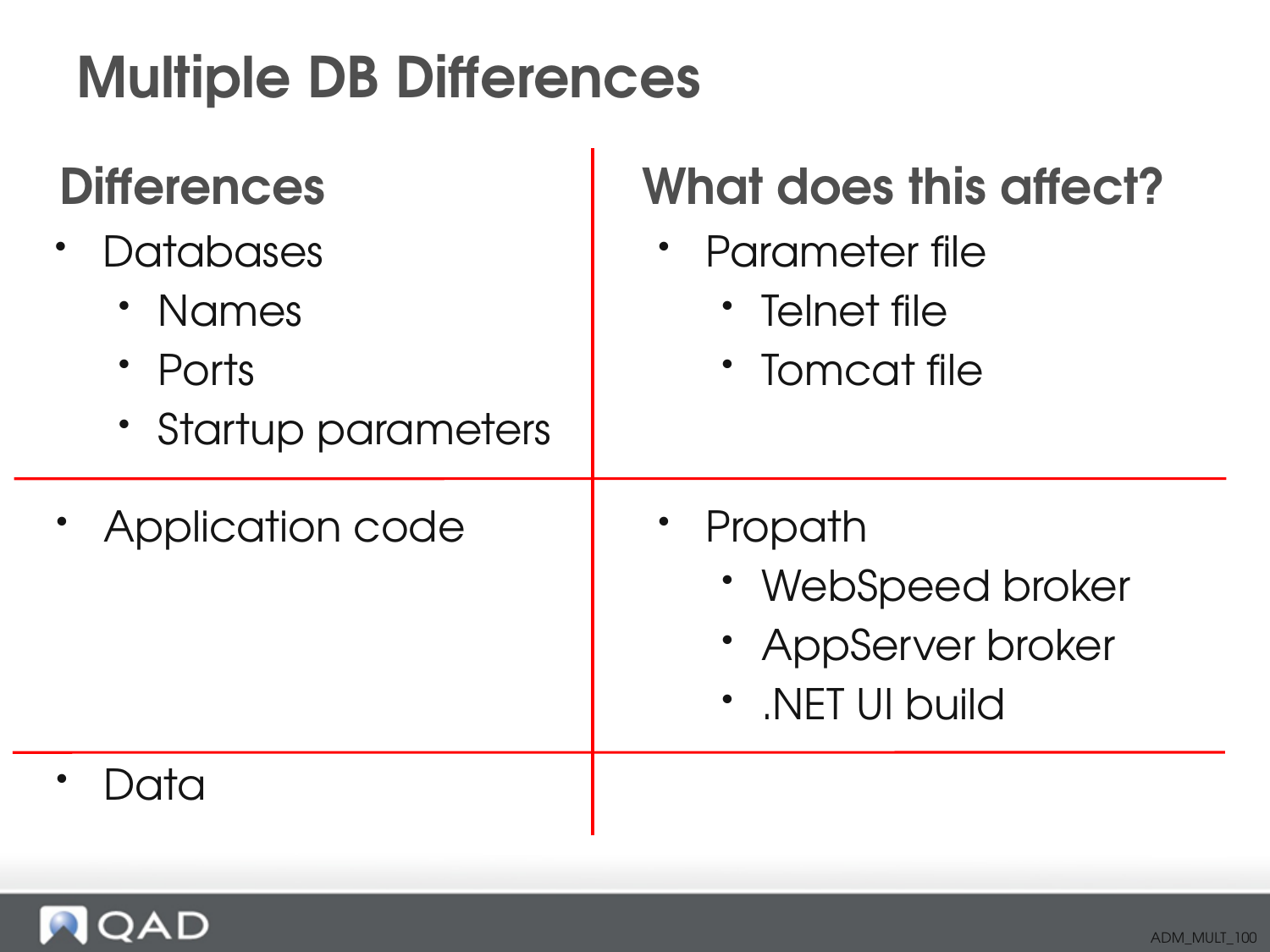

# Multiple DB Differences
Differences
What does this affect?
Databases
Names
Ports
Startup parameters
Parameter file
Telnet file
Tomcat file
Application code
Propath
WebSpeed broker
AppServer broker
.NET UI build
Data
ADM_MULT_100